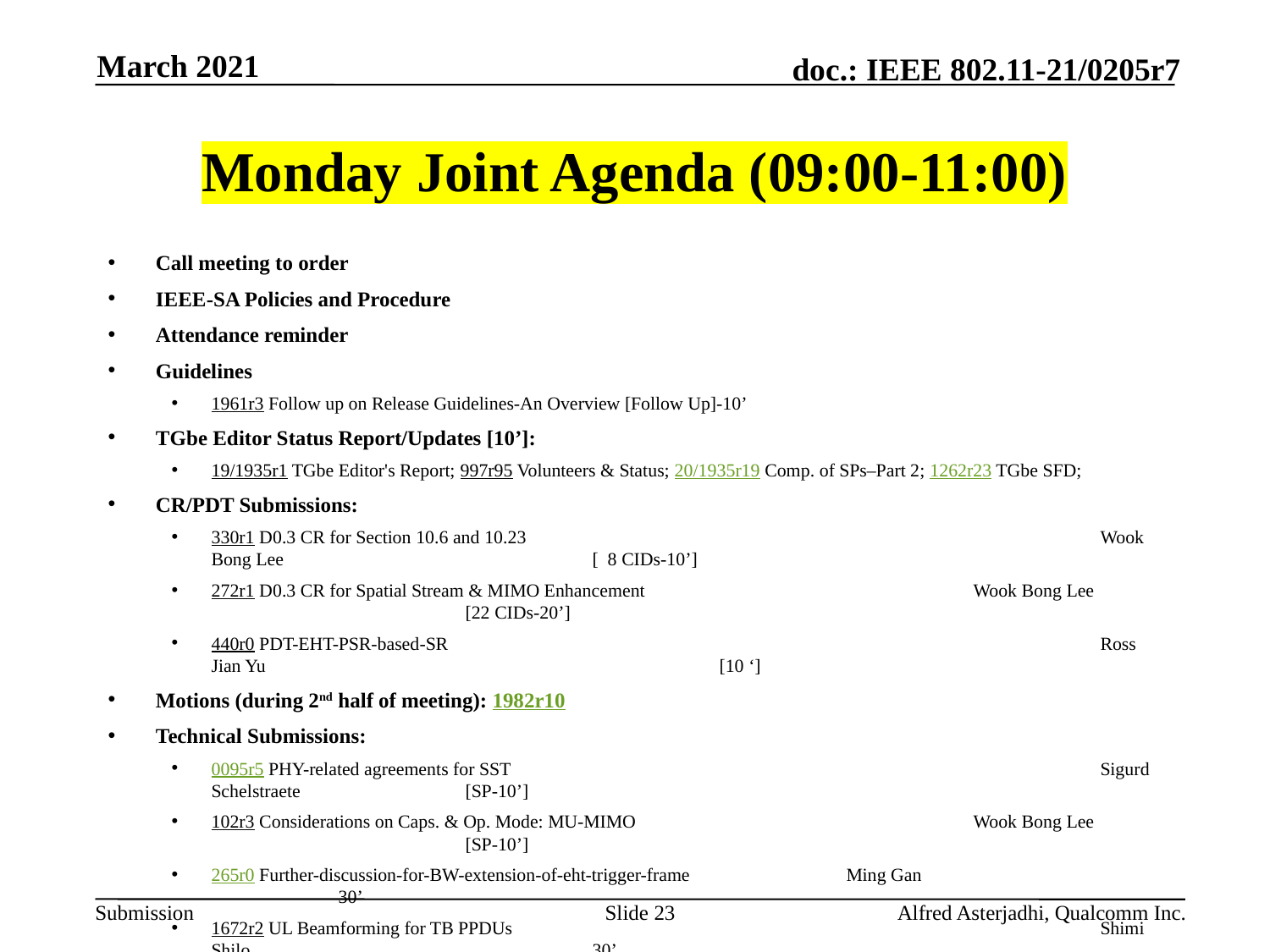

March 2021
# Monday Joint Agenda (09:00-11:00)
Call meeting to order
IEEE-SA Policies and Procedure
Attendance reminder
Guidelines
1961r3 Follow up on Release Guidelines-An Overview [Follow Up]-10’
TGbe Editor Status Report/Updates [10’]:
19/1935r1 TGbe Editor's Report; 997r95 Volunteers & Status; 20/1935r19 Comp. of SPs–Part 2; 1262r23 TGbe SFD;
CR/PDT Submissions:
330r1 D0.3 CR for Section 10.6 and 10.23					Wook Bong Lee			[  8 CIDs-10’]
272r1 D0.3 CR for Spatial Stream & MIMO Enhancement 			Wook Bong Lee			[22 CIDs-20’]
440r0 PDT-EHT-PSR-based-SR						Ross Jian Yu				[10 ‘]
Motions (during 2nd half of meeting): 1982r10
Technical Submissions:
0095r5 PHY-related agreements for SST					Sigurd Schelstraete		[SP-10’]
102r3 Considerations on Caps. & Op. Mode: MU-MIMO			Wook Bong Lee			[SP-10’]
265r0 Further-discussion-for-BW-extension-of-eht-trigger-frame		Ming Gan			30’
1672r2 UL Beamforming for TB PPDUs					Shimi Shilo			30’
AoB:
Adjourn

Slide 23
Alfred Asterjadhi, Qualcomm Inc.